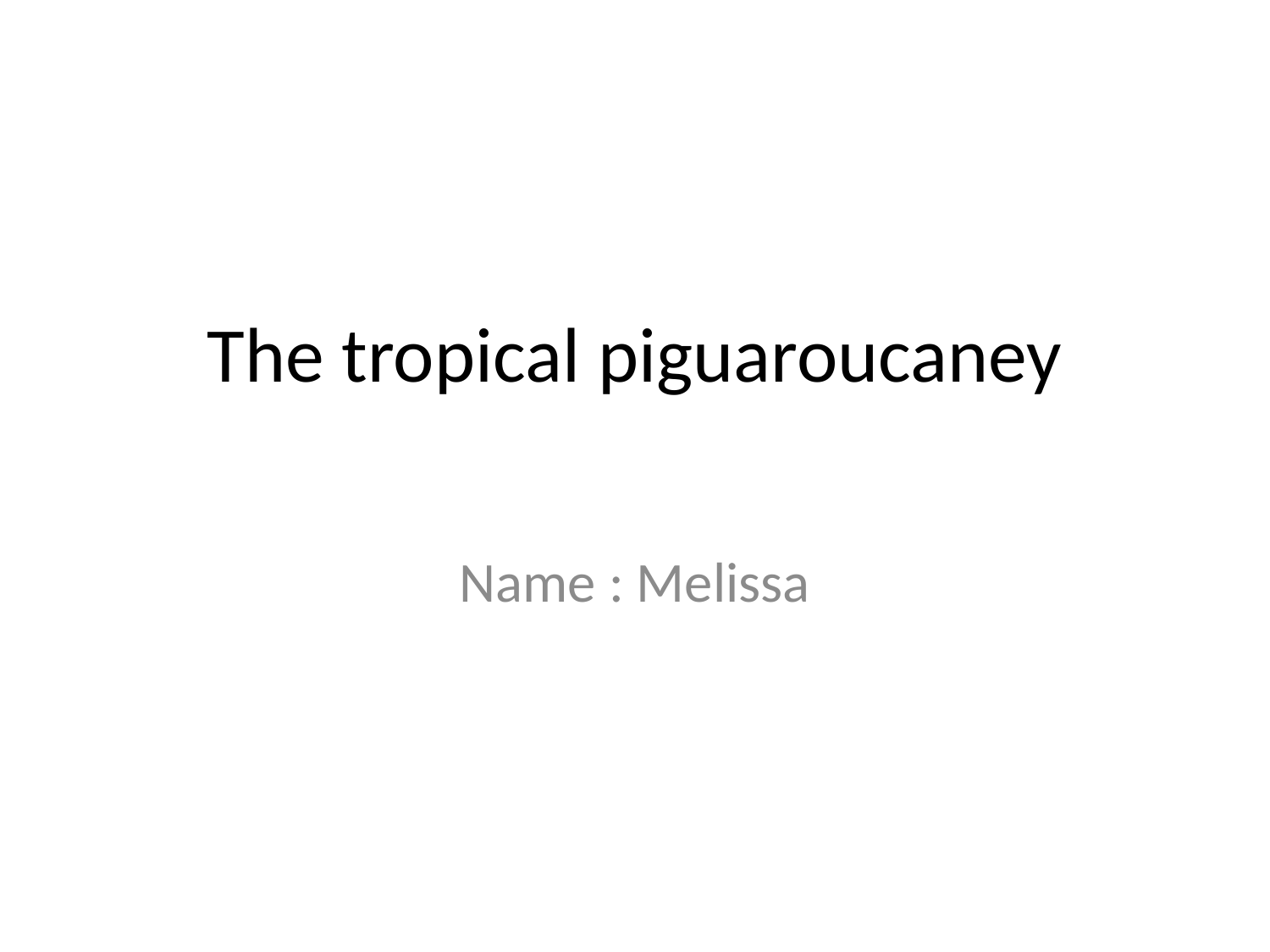

# The tropical piguaroucaney
Name : Melissa